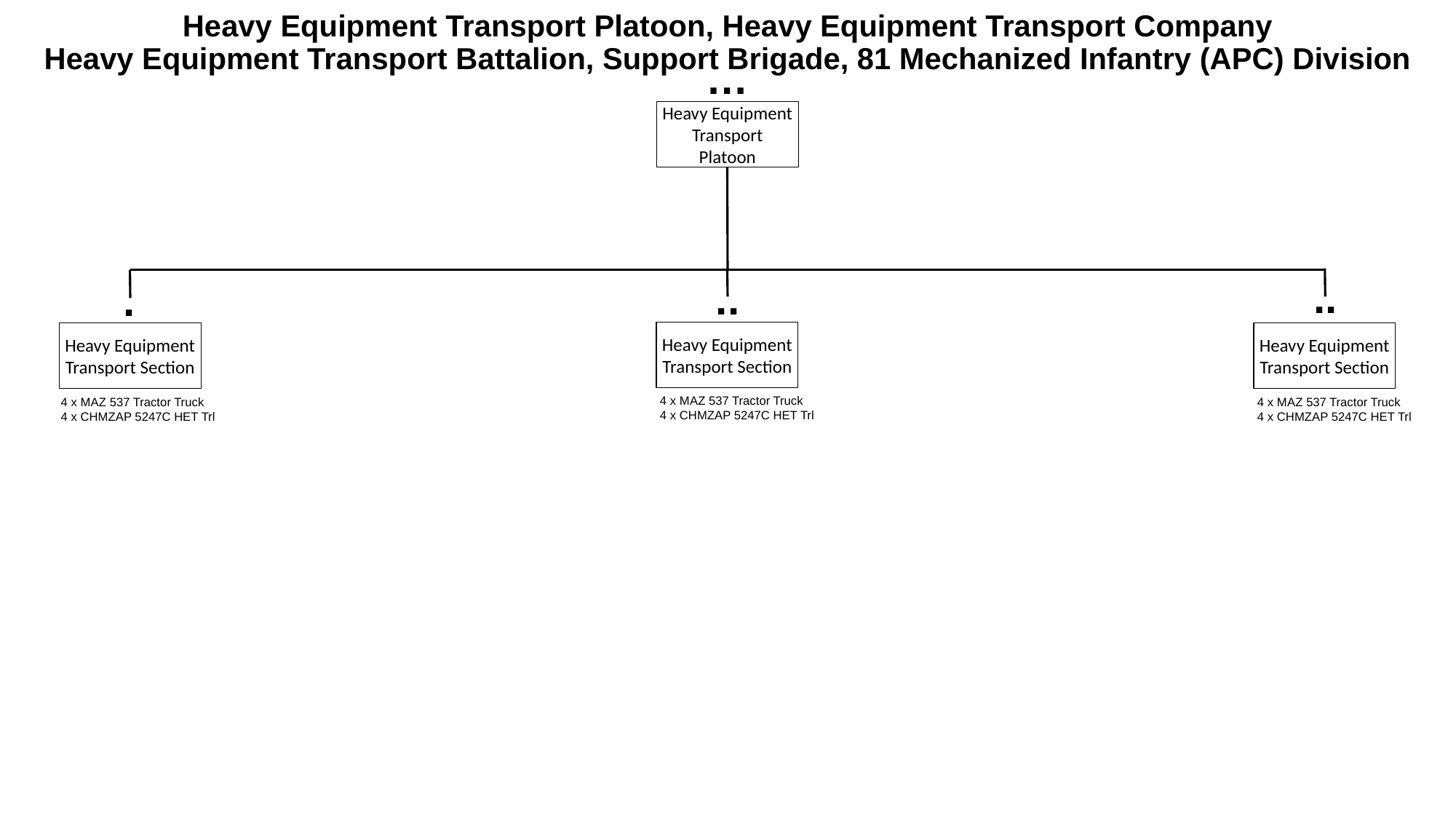

# Heavy Equipment Transport Platoon, Heavy Equipment Transport Company Heavy Equipment Transport Battalion, Support Brigade, 81 Mechanized Infantry (APC) Division
…
Heavy Equipment Transport
Platoon
..
..
.
Heavy Equipment Transport Section
Heavy Equipment Transport Section
Heavy Equipment Transport Section
4 x MAZ 537 Tractor Truck
4 x CHMZAP 5247C HET Trl
4 x MAZ 537 Tractor Truck
4 x CHMZAP 5247C HET Trl
4 x MAZ 537 Tractor Truck
4 x CHMZAP 5247C HET Trl